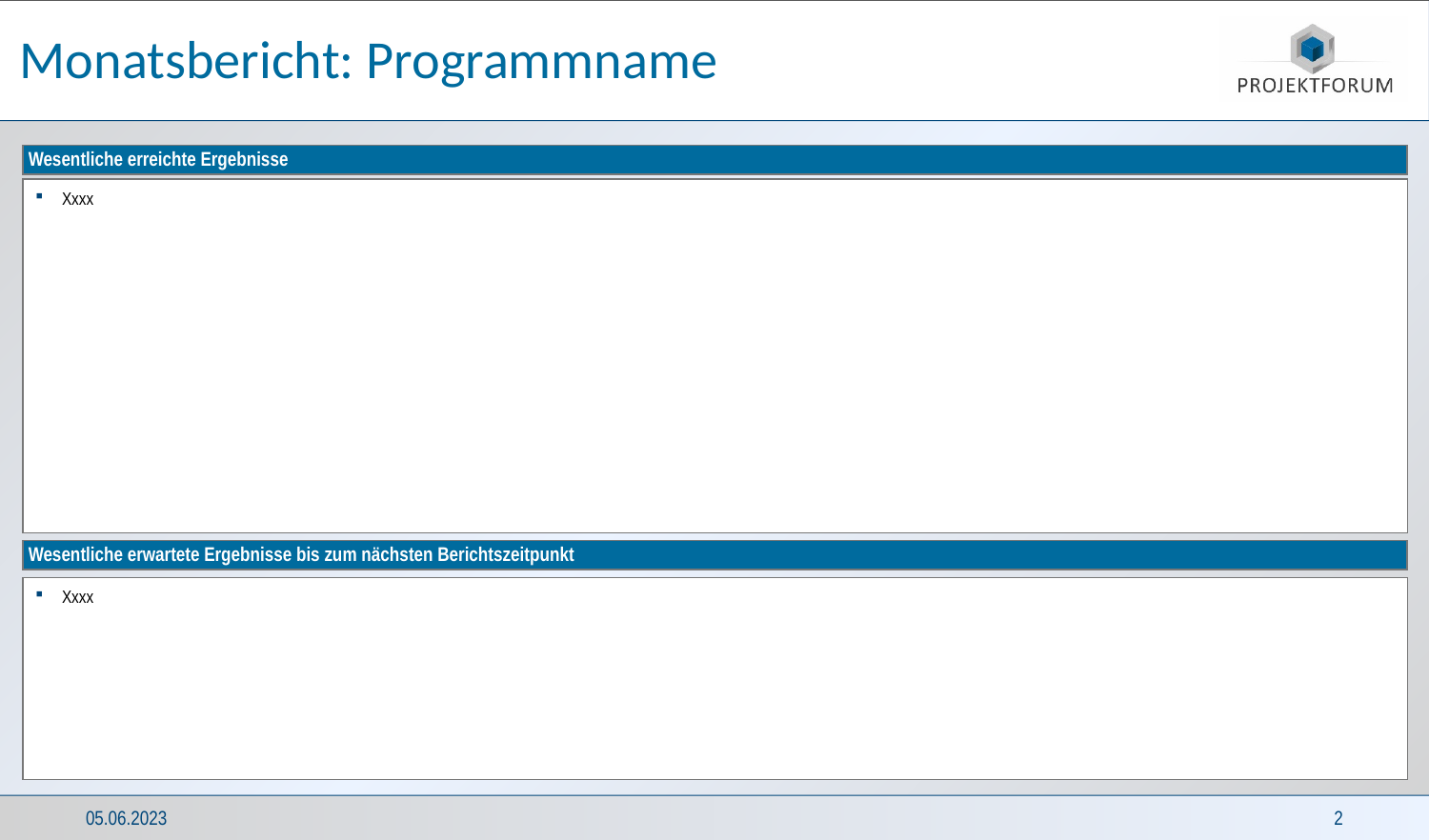

# Monatsbericht: Programmname
Wesentliche erreichte Ergebnisse
Xxxx
Wesentliche erwartete Ergebnisse bis zum nächsten Berichtszeitpunkt
Xxxx
05.06.2023
2